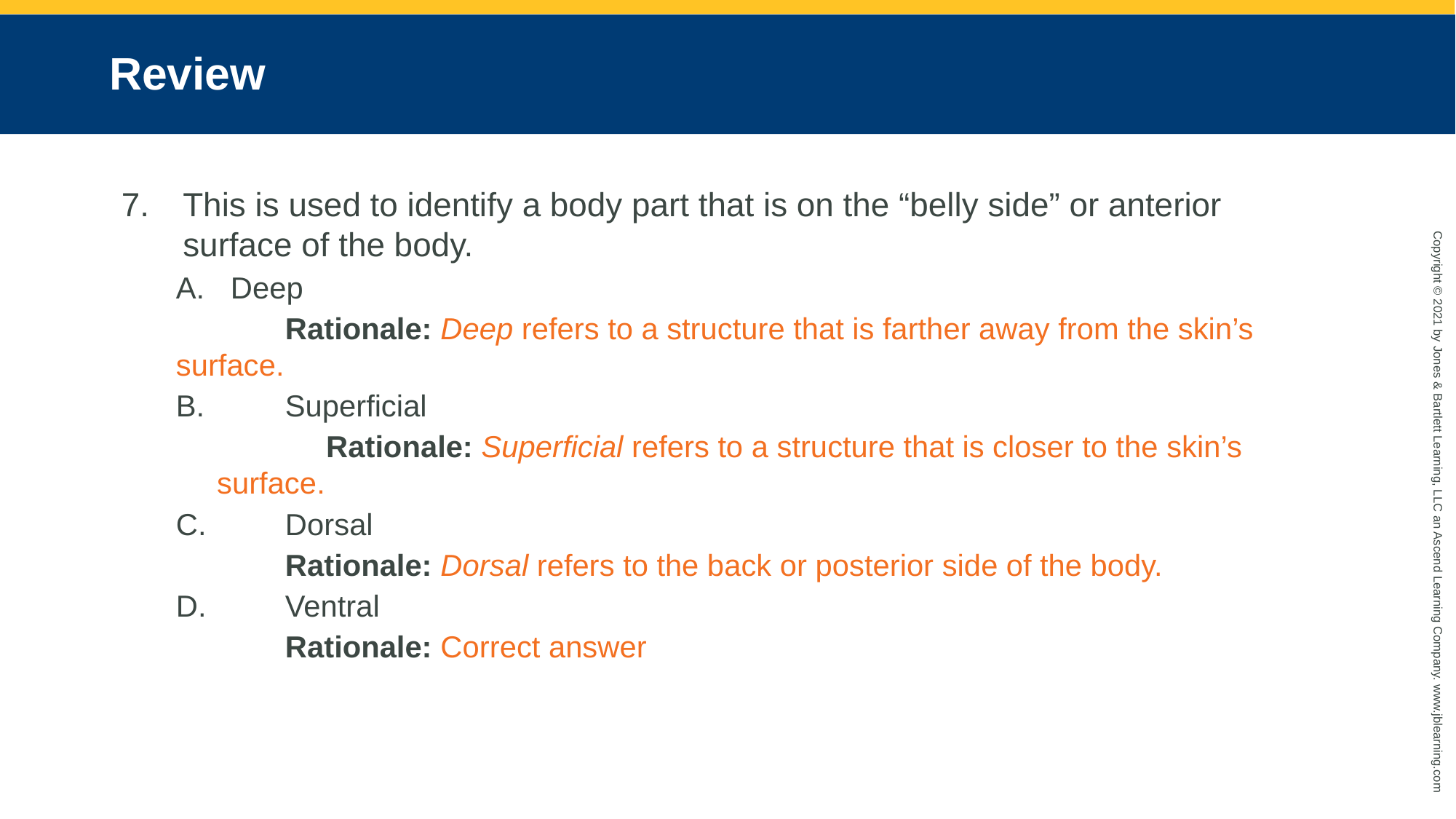

# Review
This is used to identify a body part that is on the “belly side” or anterior surface of the body.
Deep
	Rationale: Deep refers to a structure that is farther away from the skin’s surface.
B.	Superficial
	Rationale: Superficial refers to a structure that is closer to the skin’s surface.
C.	Dorsal
	Rationale: Dorsal refers to the back or posterior side of the body.
D.	Ventral
	Rationale: Correct answer